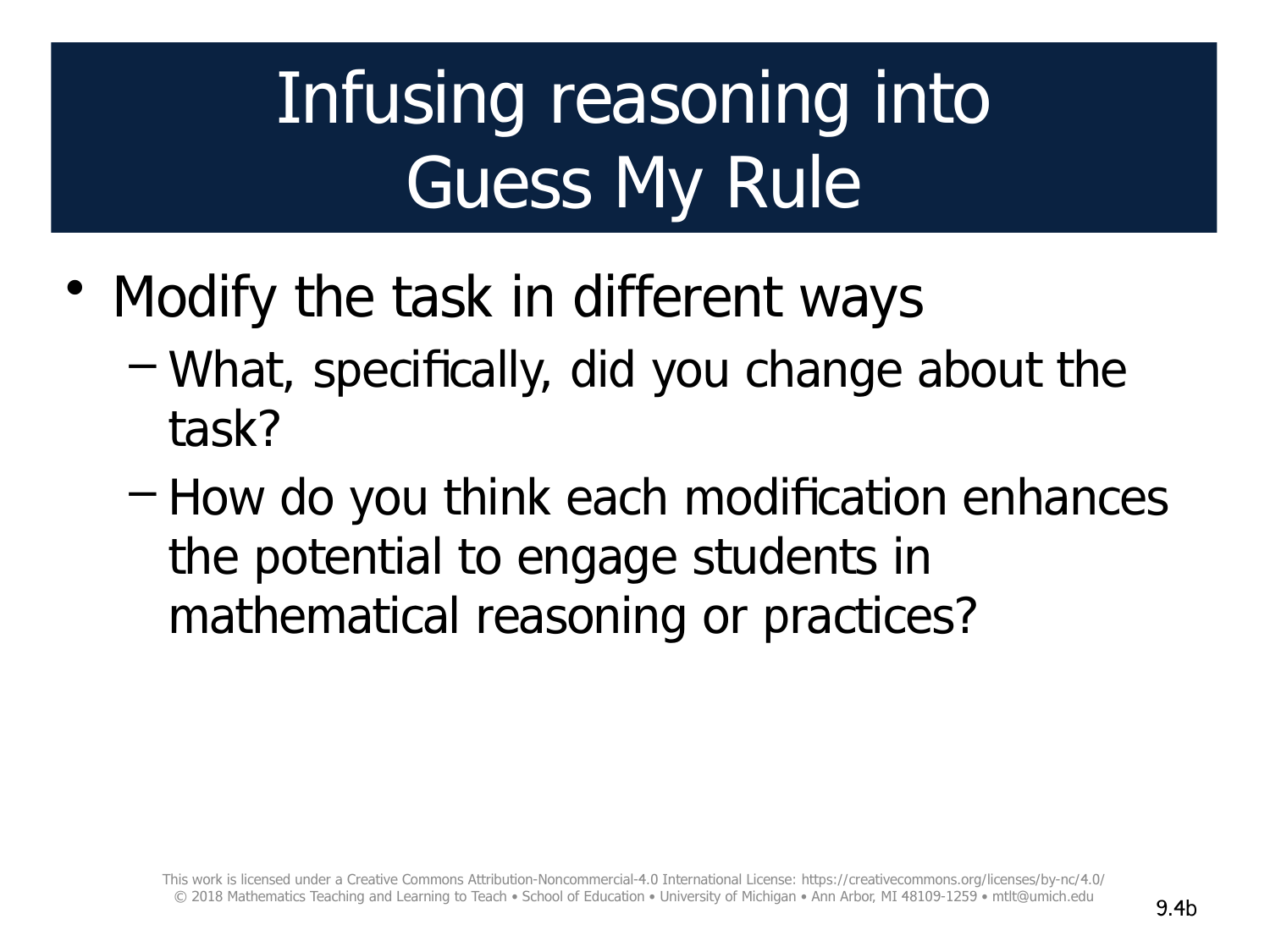

# Infusing reasoning into Guess My Rule
Modify the task in different ways
What, specifically, did you change about the task?
How do you think each modification enhances the potential to engage students in mathematical reasoning or practices?
This work is licensed under a Creative Commons Attribution-Noncommercial-4.0 International License: https://creativecommons.org/licenses/by-nc/4.0/
© 2018 Mathematics Teaching and Learning to Teach • School of Education • University of Michigan • Ann Arbor, MI 48109-1259 • mtlt@umich.edu
9.4b